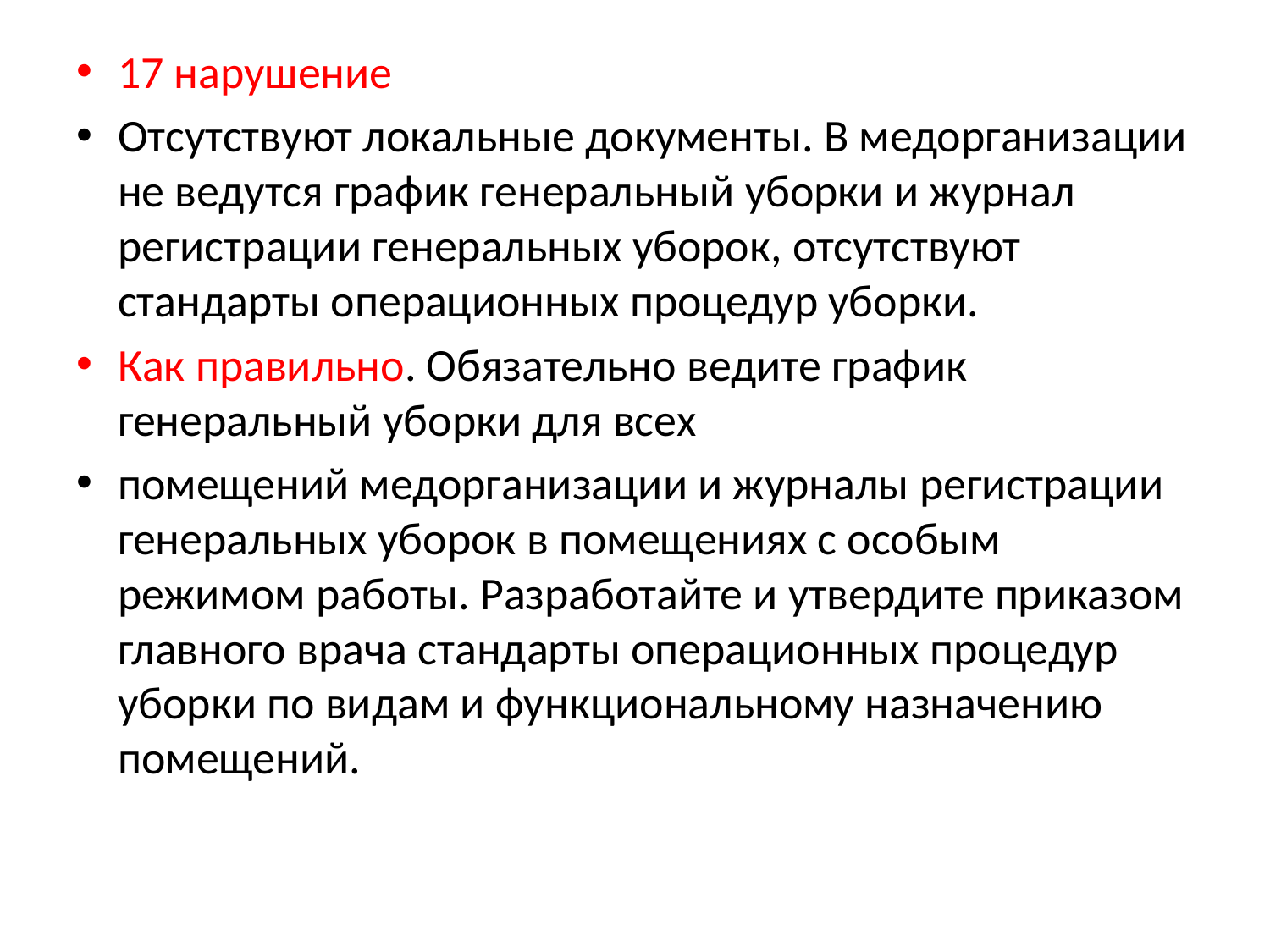

17 нарушение
Отсутствуют локальные документы. В медорганизации не ведутся график генеральный уборки и журнал регистрации генеральных уборок, отсутствуют стандарты операционных процедур уборки.
Как правильно. Обязательно ведите график генеральный уборки для всех
помещений медорганизации и журналы регистрации генеральных уборок в помещениях с особым режимом работы. Разработайте и утвердите приказом главного врача стандарты операционных процедур уборки по видам и функциональному назначению помещений.